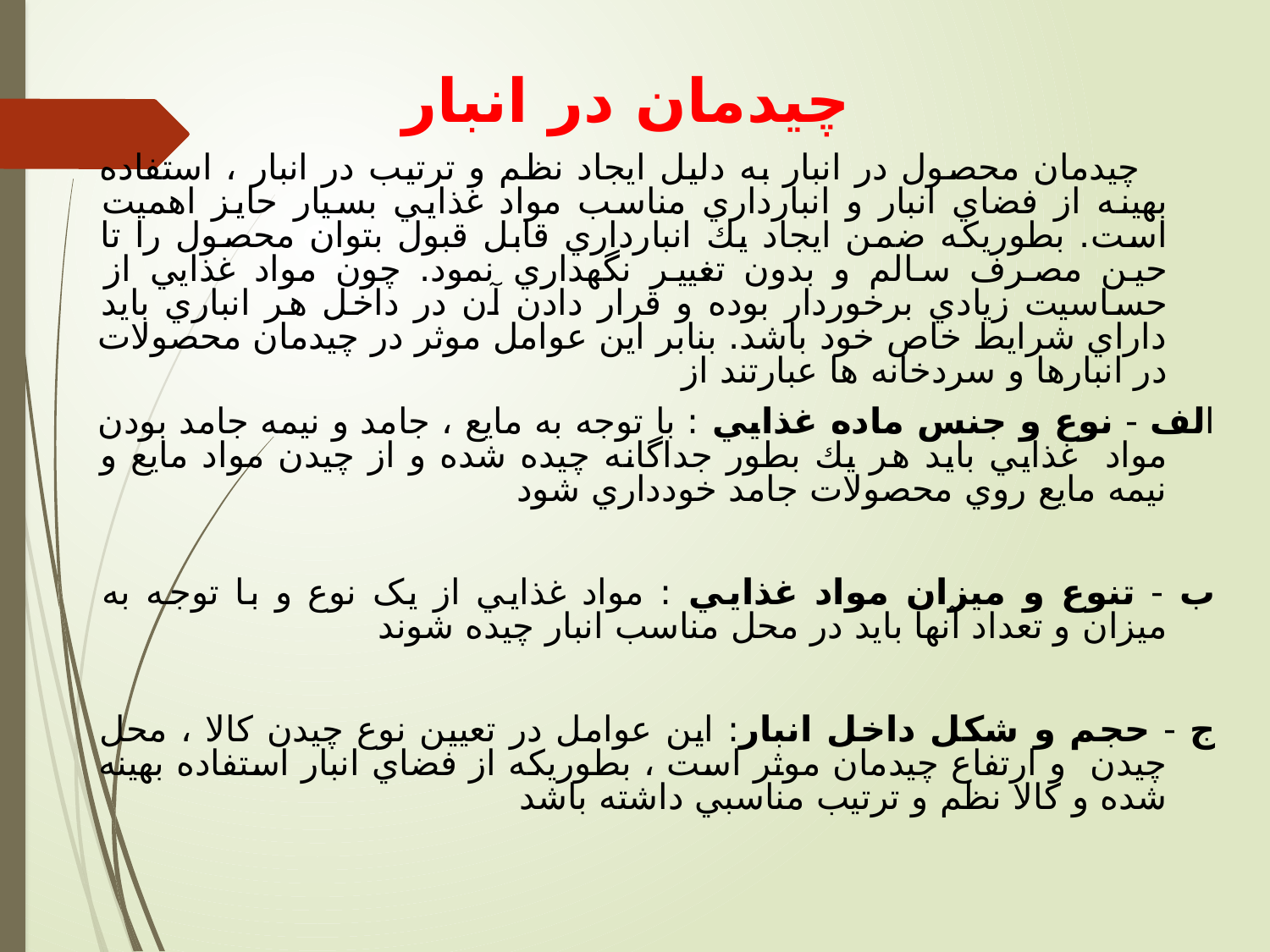

# چيدمان در انبار
چيدمان محصول در انبار به دليل ایجاد نظم و ترتيب در انبار ، استفاده بهينه از فضاي انبار و انبارداري مناسب مواد غذايي بسيار حايز اهميت است. بطوريكه ضمن ايجاد يك انبارداري قابل قبول بتوان محصول را تا حين مصرف سالم و بدون تغيير نگهداري نمود. چون مواد غذايي از حساسيت زيادي برخوردار بوده و قرار دادن آن در داخل هر انباري بايد داراي شرايط خاص خود باشد. بنابر اين عوامل موثر در چيدمان محصولات در انبارها و سردخانه ها عبارتند از
الف - نوع و جنس ماده غذايي : با توجه به مايع ، جامد و نيمه جامد بودن مواد  غذايي بايد هر يك بطور جداگانه چيده شده و از چيدن مواد مايع و نيمه مايع روي محصولات جامد خودداري شود

ب - تنوع و ميزان مواد غذايي : مواد غذايي از یک نوع و با توجه به ميزان و تعداد آنها بايد در محل مناسب انبار چيده شوند

ج - حجم و شكل داخل انبار: اين عوامل در تعيين نوع چيدن كالا ، محل چيدن  و ارتفاع چيدمان موثر است ، بطوريكه از فضاي انبار استفاده بهينه شده و كالا نظم و ترتيب مناسبي داشته باشد